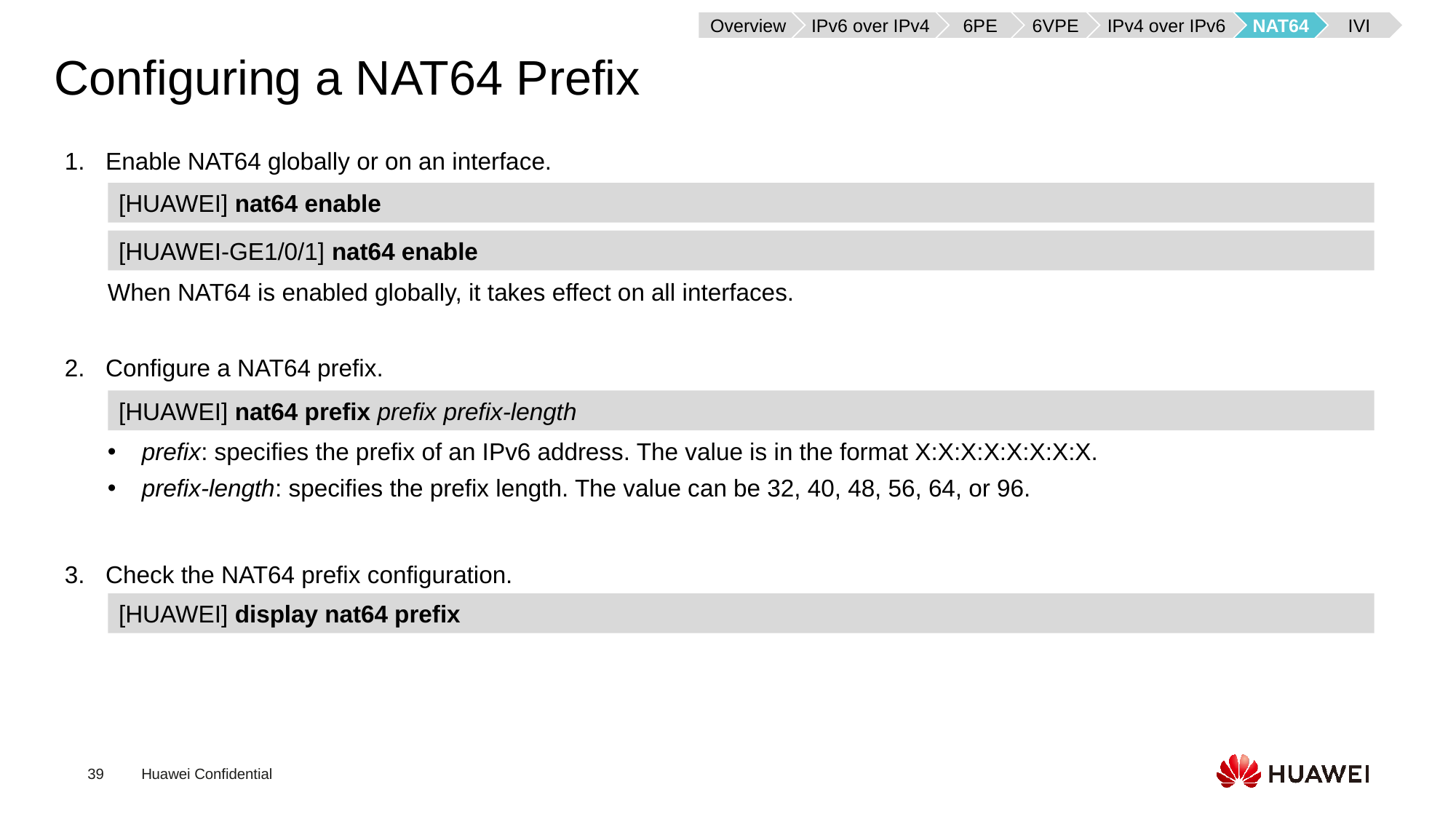

Overview
IPv6 over IPv4
6PE
6VPE
IPv4 over IPv6
NAT64
IVI
# Configuring a NAT64 Prefix
Enable NAT64 globally or on an interface.
[HUAWEI] nat64 enable
[HUAWEI-GE1/0/1] nat64 enable
When NAT64 is enabled globally, it takes effect on all interfaces.
Configure a NAT64 prefix.
[HUAWEI] nat64 prefix prefix prefix-length
prefix: specifies the prefix of an IPv6 address. The value is in the format X:X:X:X:X:X:X:X.
prefix-length: specifies the prefix length. The value can be 32, 40, 48, 56, 64, or 96.
Check the NAT64 prefix configuration.
[HUAWEI] display nat64 prefix